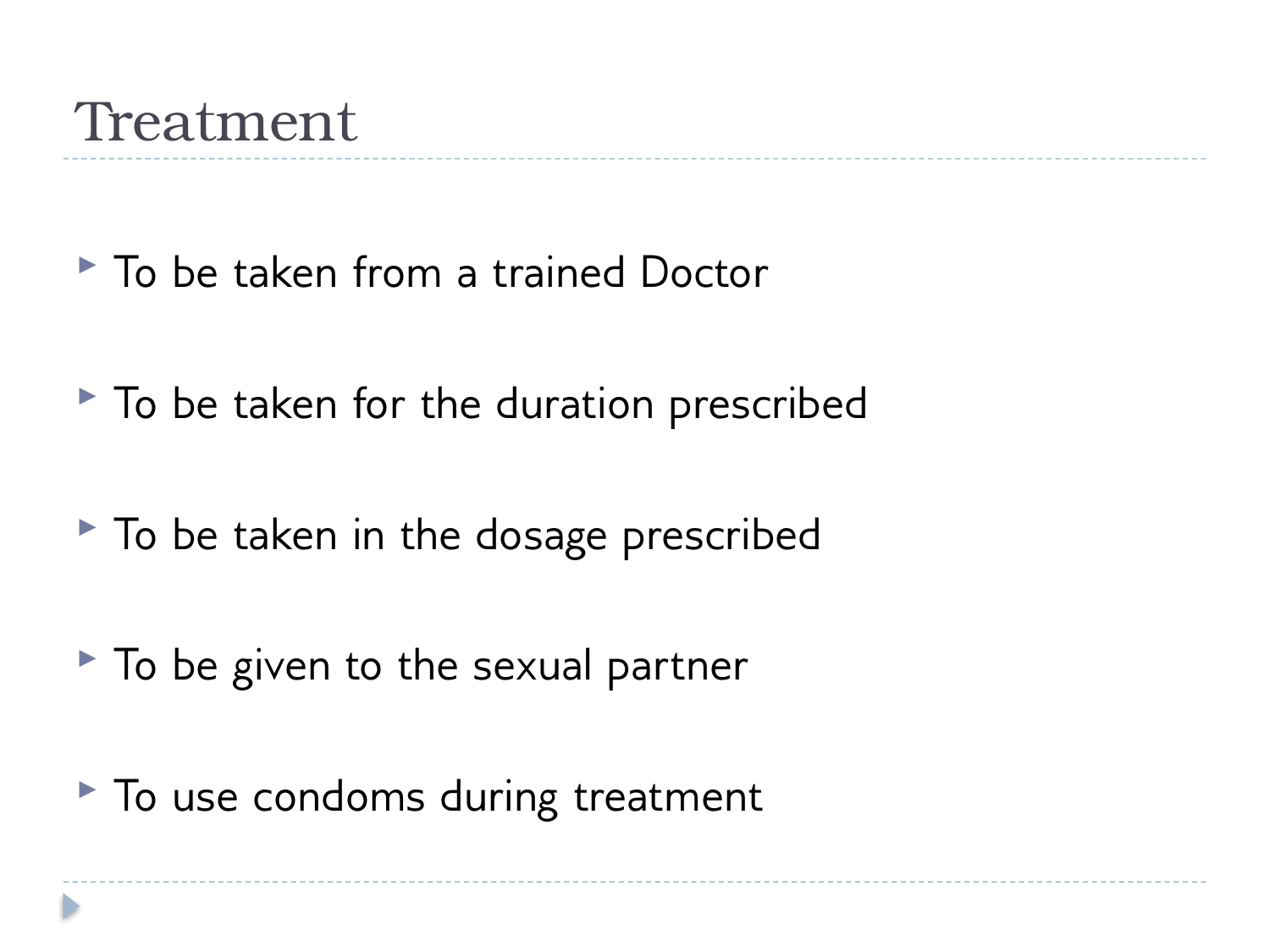

# Treatment

To be taken from a trained Doctor

To be taken for the duration prescribed

To be taken in the dosage prescribed

To be given to the sexual partner

To use condoms during treatment